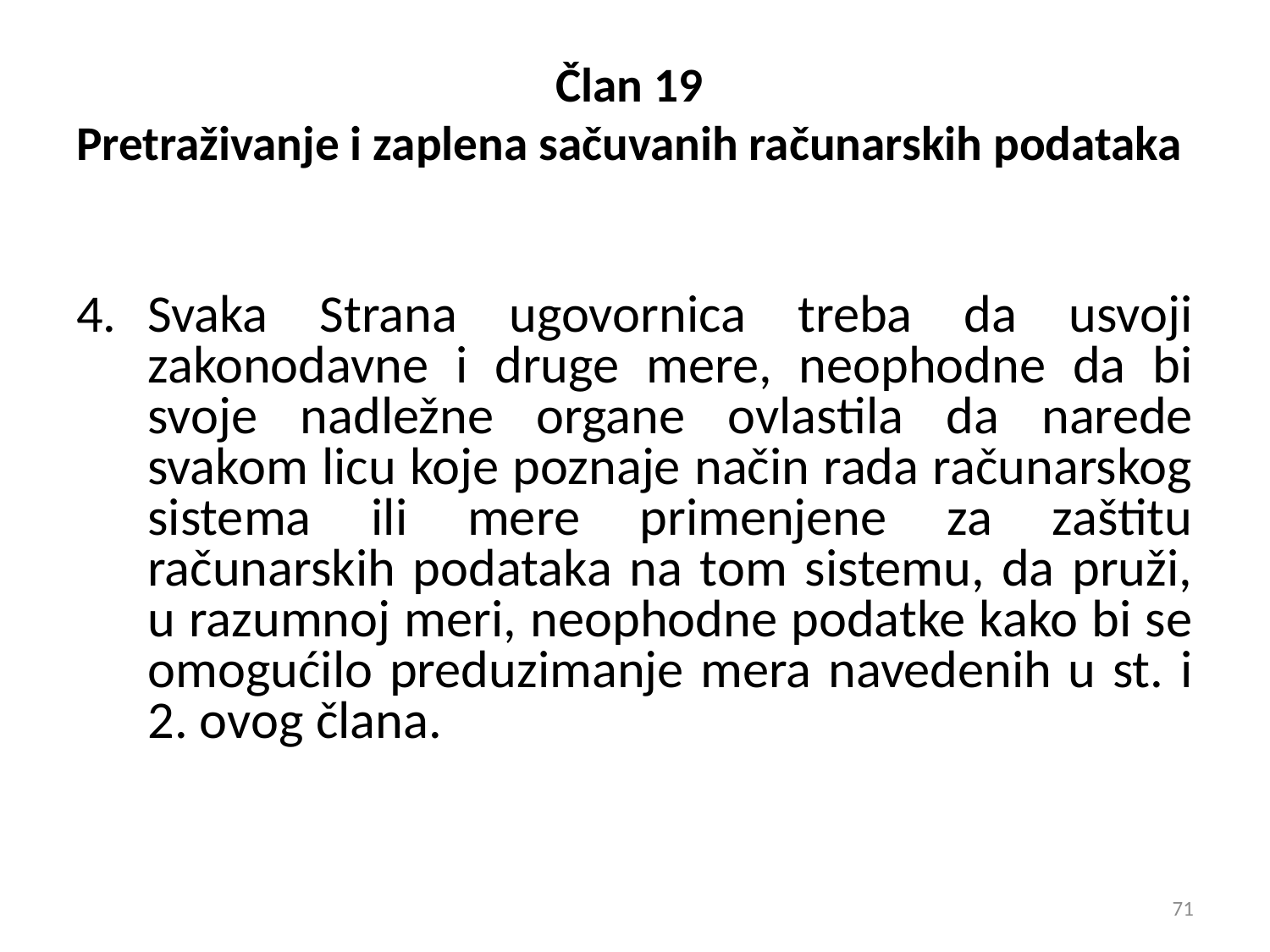

# Član 19 Pretraživanje i zaplena sačuvanih računarskih podataka
Svaka Strana ugovornica treba da usvoji zakonodavne i druge mere, neophodne da bi svoje nadležne organe ovlastila da narede svakom licu koje poznaje način rada računarskog sistema ili mere primenjene za zaštitu računarskih podataka na tom sistemu, da pruži, u razumnoj meri, neophodne podatke kako bi se omogućilo preduzimanje mera navedenih u st. i 2. ovog člana.
71